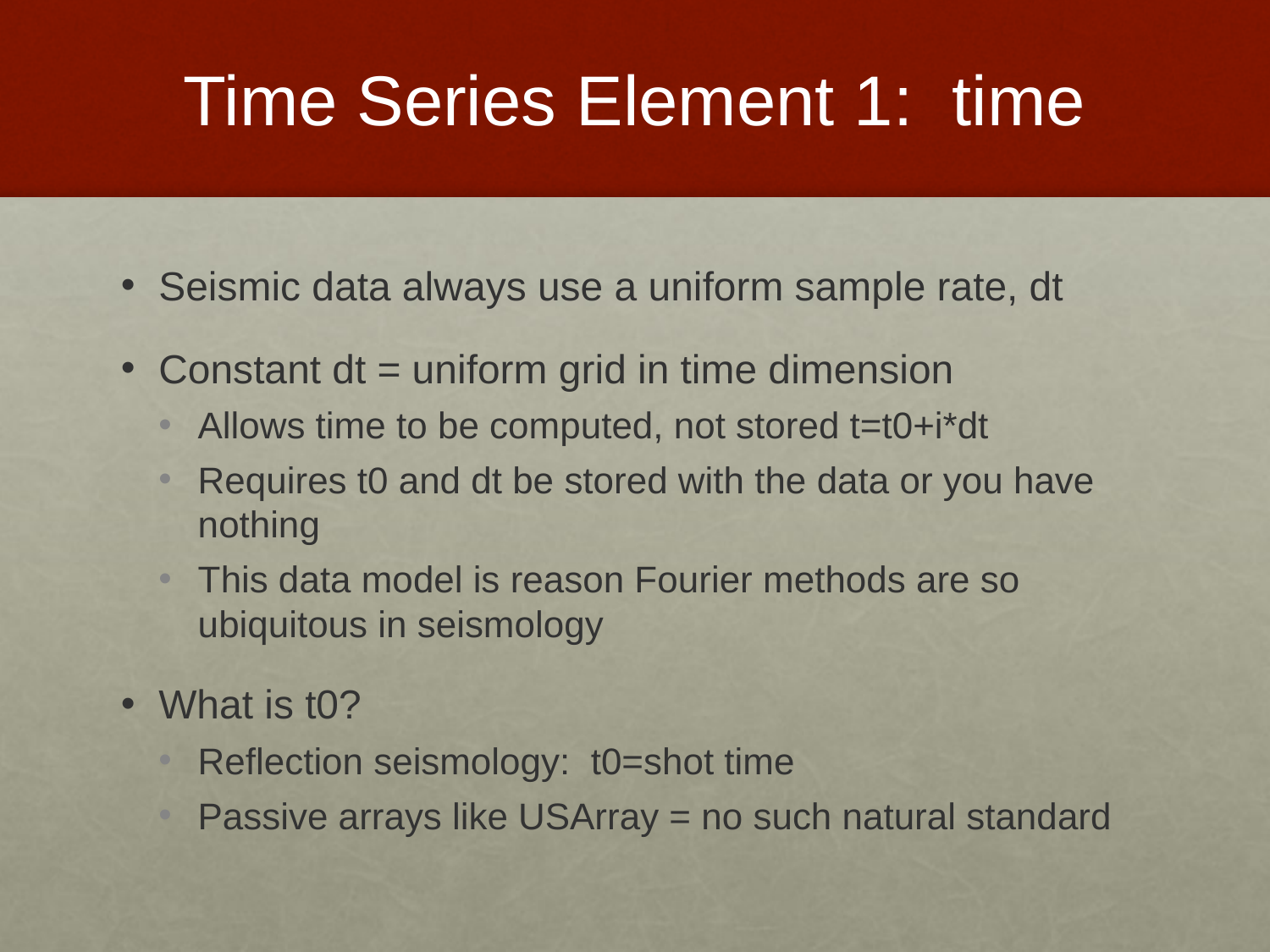

# Time Series Element 1:  time
Seismic data always use a uniform sample rate, dt
Constant dt = uniform grid in time dimension
Allows time to be computed, not stored t=t0+i*dt
Requires t0 and dt be stored with the data or you have nothing
This data model is reason Fourier methods are so ubiquitous in seismology
What is t0?
Reflection seismology:  t0=shot time
Passive arrays like USArray = no such natural standard